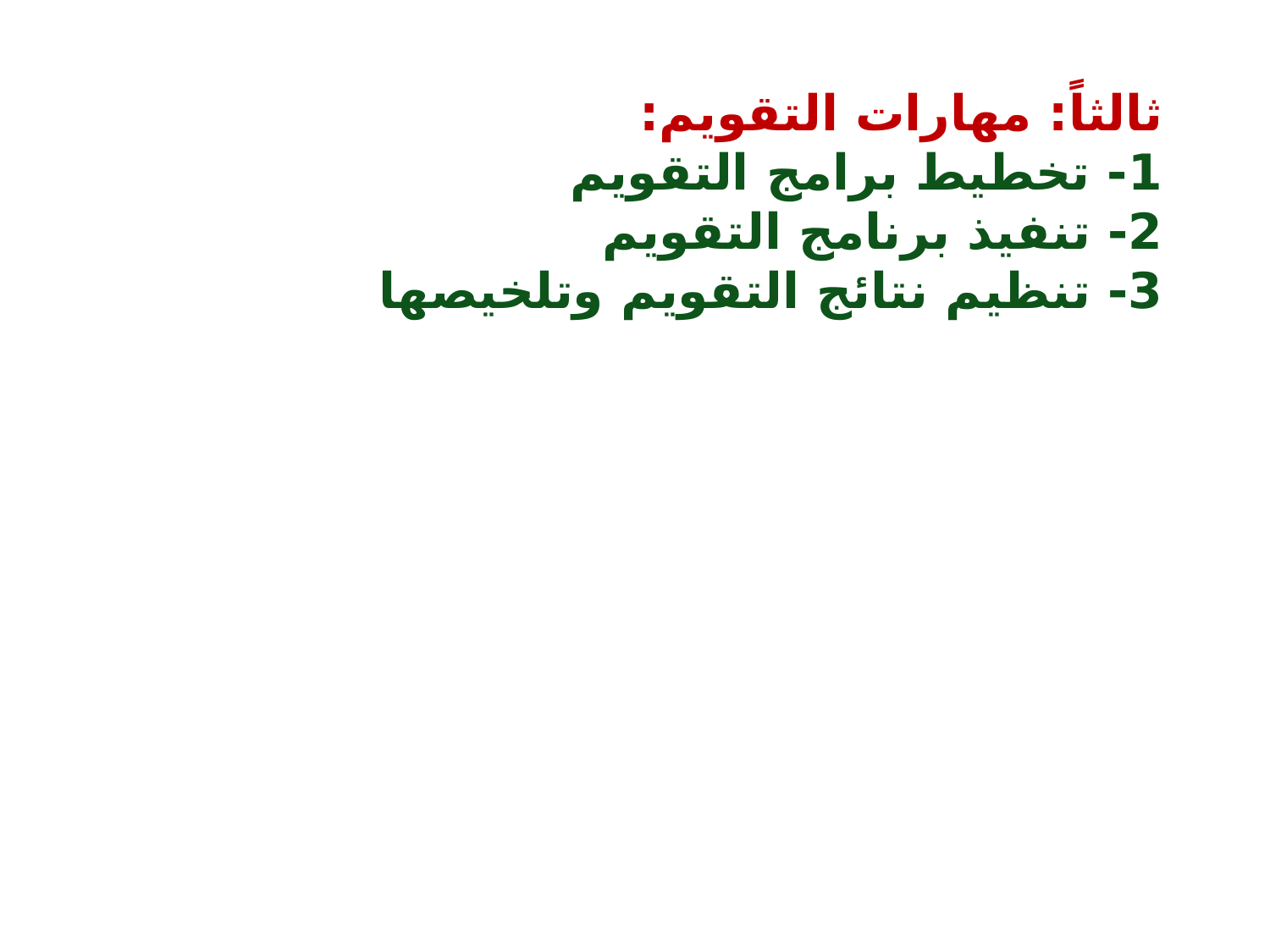

ثالثاً: مهارات التقويم:
1- تخطيط برامج التقويم
2- تنفيذ برنامج التقويم
3- تنظيم نتائج التقويم وتلخيصها